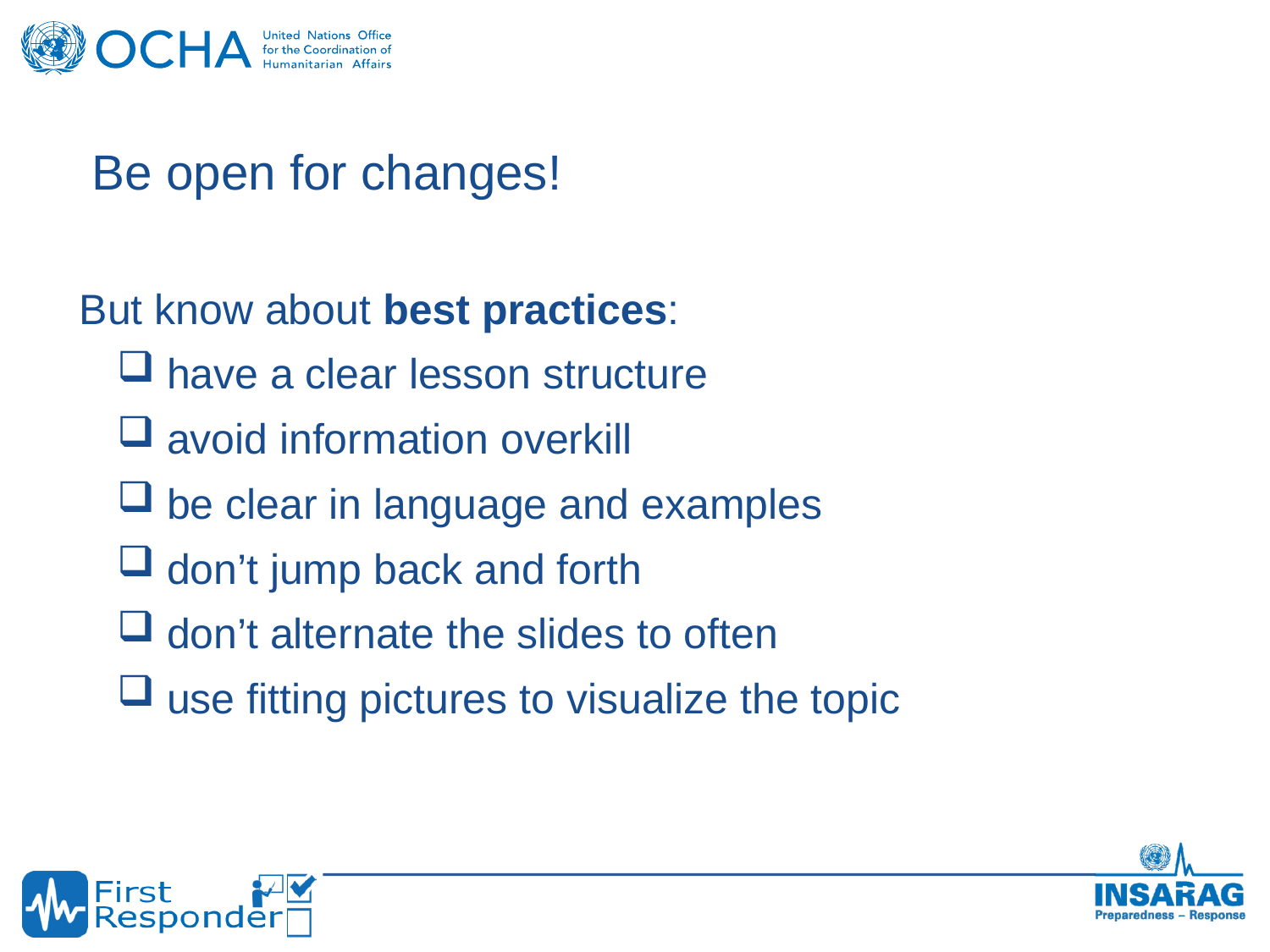

# Be open for changes!
But know about best practices:
have a clear lesson structure
avoid information overkill
be clear in language and examples
don’t jump back and forth
don’t alternate the slides to often
use fitting pictures to visualize the topic